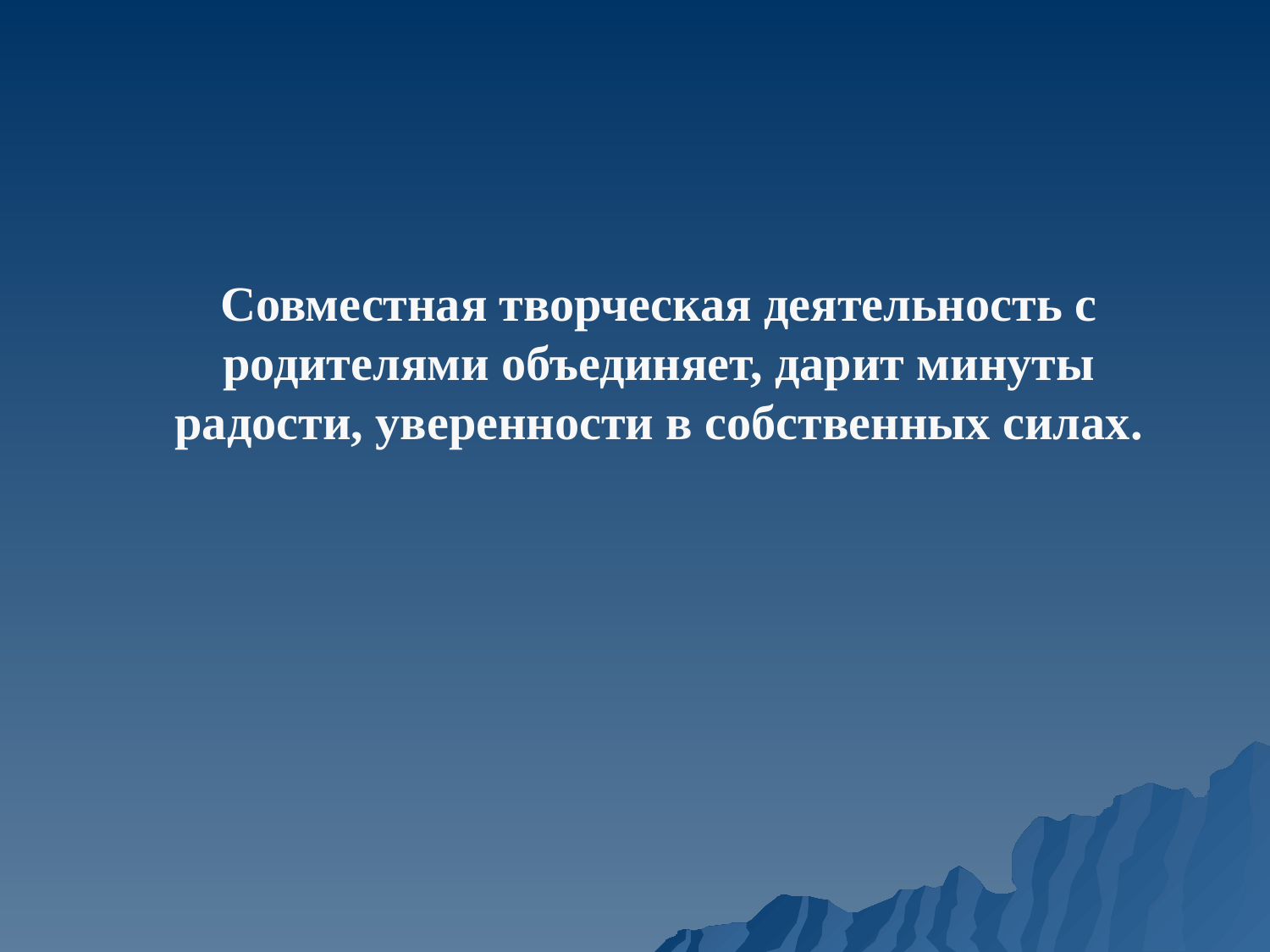

#

	Совместная творческая деятельность с родителями объединяет, дарит минуты радости, уверенности в собственных силах.